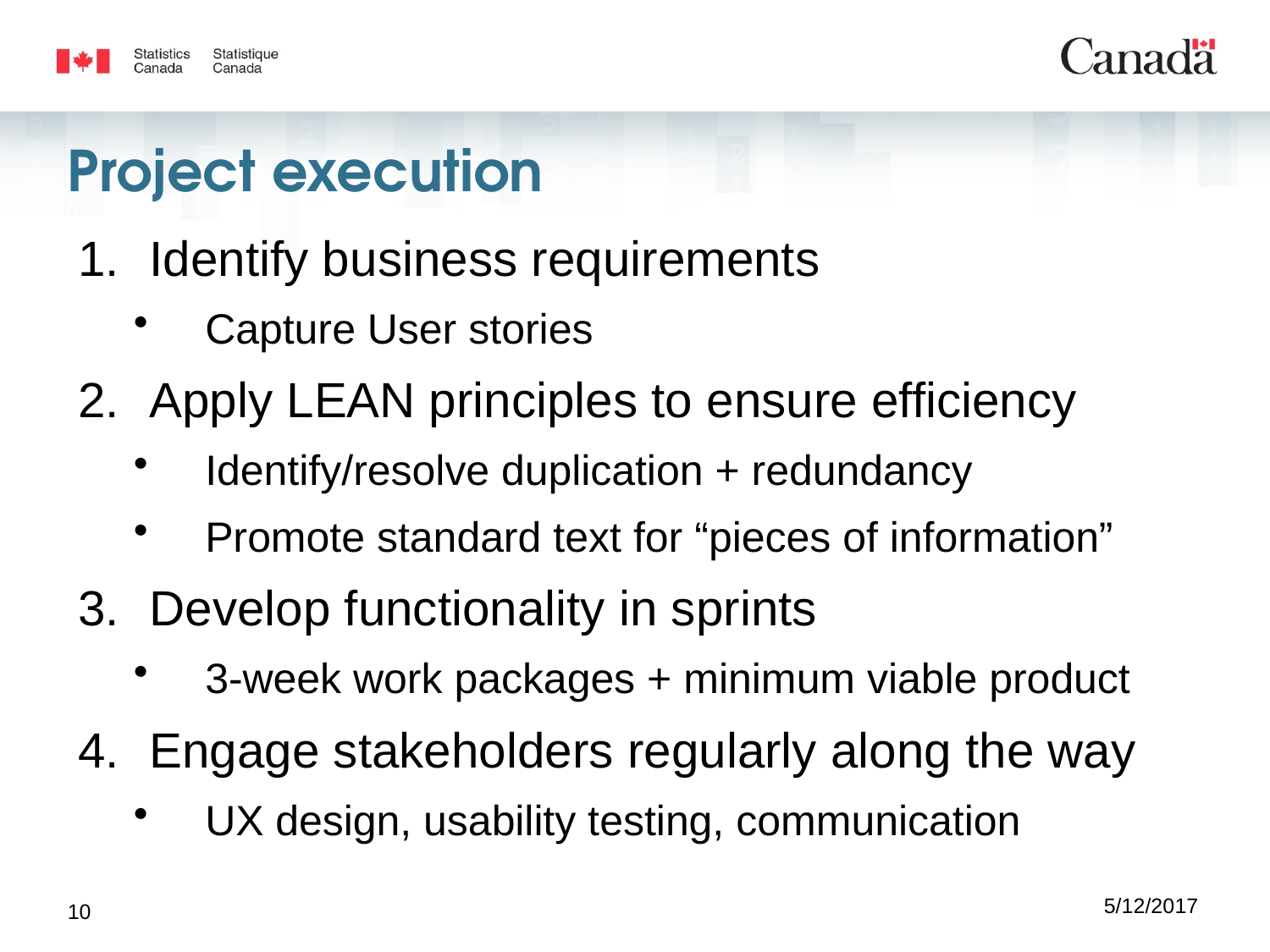

# Project execution
Identify business requirements
Capture User stories
Apply LEAN principles to ensure efficiency
Identify/resolve duplication + redundancy
Promote standard text for “pieces of information”
Develop functionality in sprints
3-week work packages + minimum viable product
Engage stakeholders regularly along the way
UX design, usability testing, communication

5/12/2017
10